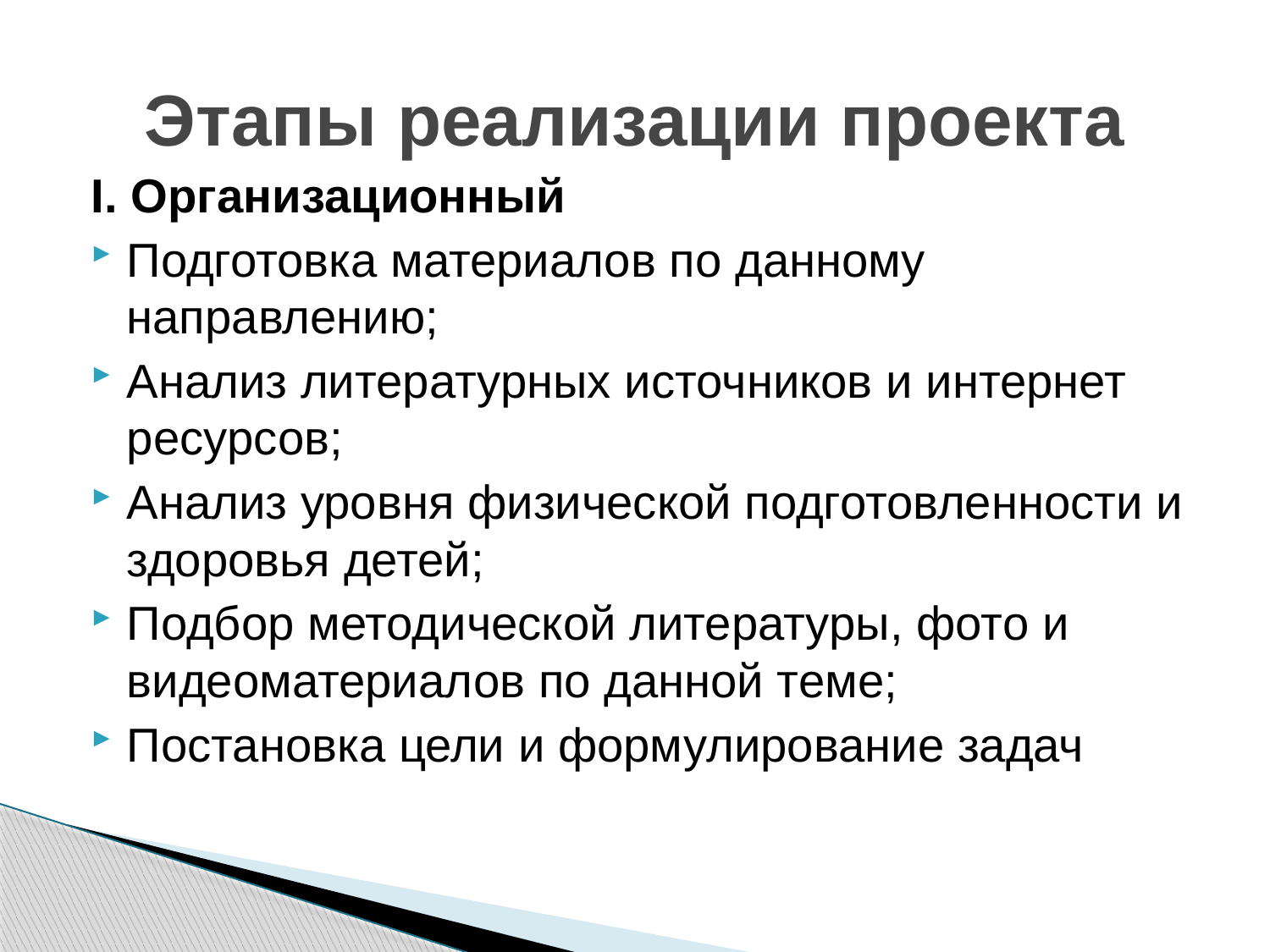

# Этапы реализации проекта
I. Организационный
Подготовка материалов по данному направлению;
Анализ литературных источников и интернет ресурсов;
Анализ уровня физической подготовленности и здоровья детей;
Подбор методической литературы, фото и видеоматериалов по данной теме;
Постановка цели и формулирование задач